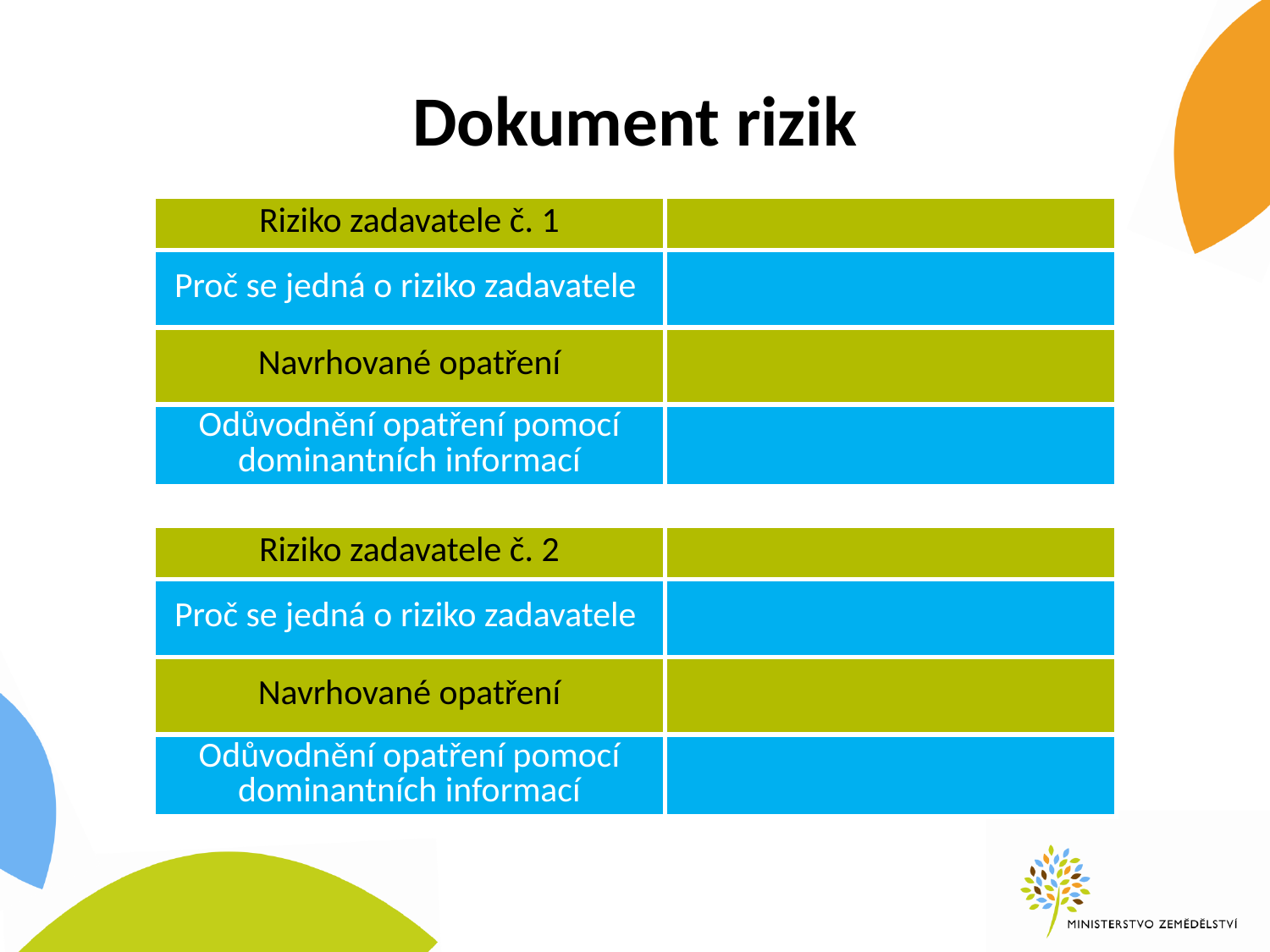

# Dokument rizik
| Riziko zadavatele č. 1 |  |
| --- | --- |
| Proč se jedná o riziko zadavatele |  |
| Navrhované opatření |  |
| Odůvodnění opatření pomocí dominantních informací |  |
| Riziko zadavatele č. 2 |  |
| --- | --- |
| Proč se jedná o riziko zadavatele |  |
| Navrhované opatření |  |
| Odůvodnění opatření pomocí dominantních informací |  |